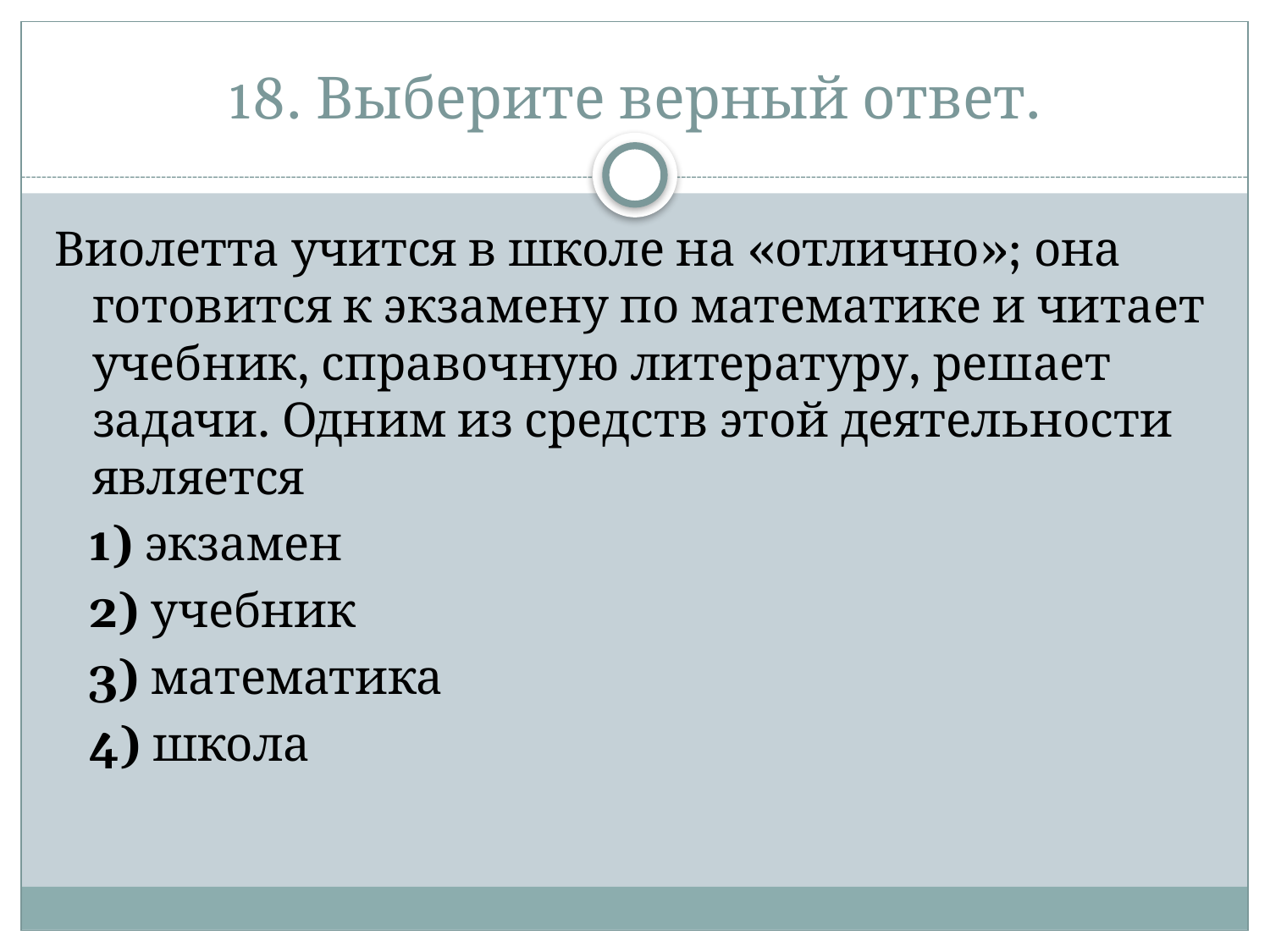

# 18. Выберите верный ответ.
Виолетта учится в школе на «отлично»; она готовится к экзамену по математике и читает учебник, справочную литературу, решает задачи. Одним из средств этой деятельности является
   1) экзамен
   2) учебник
   3) математика
   4) школа